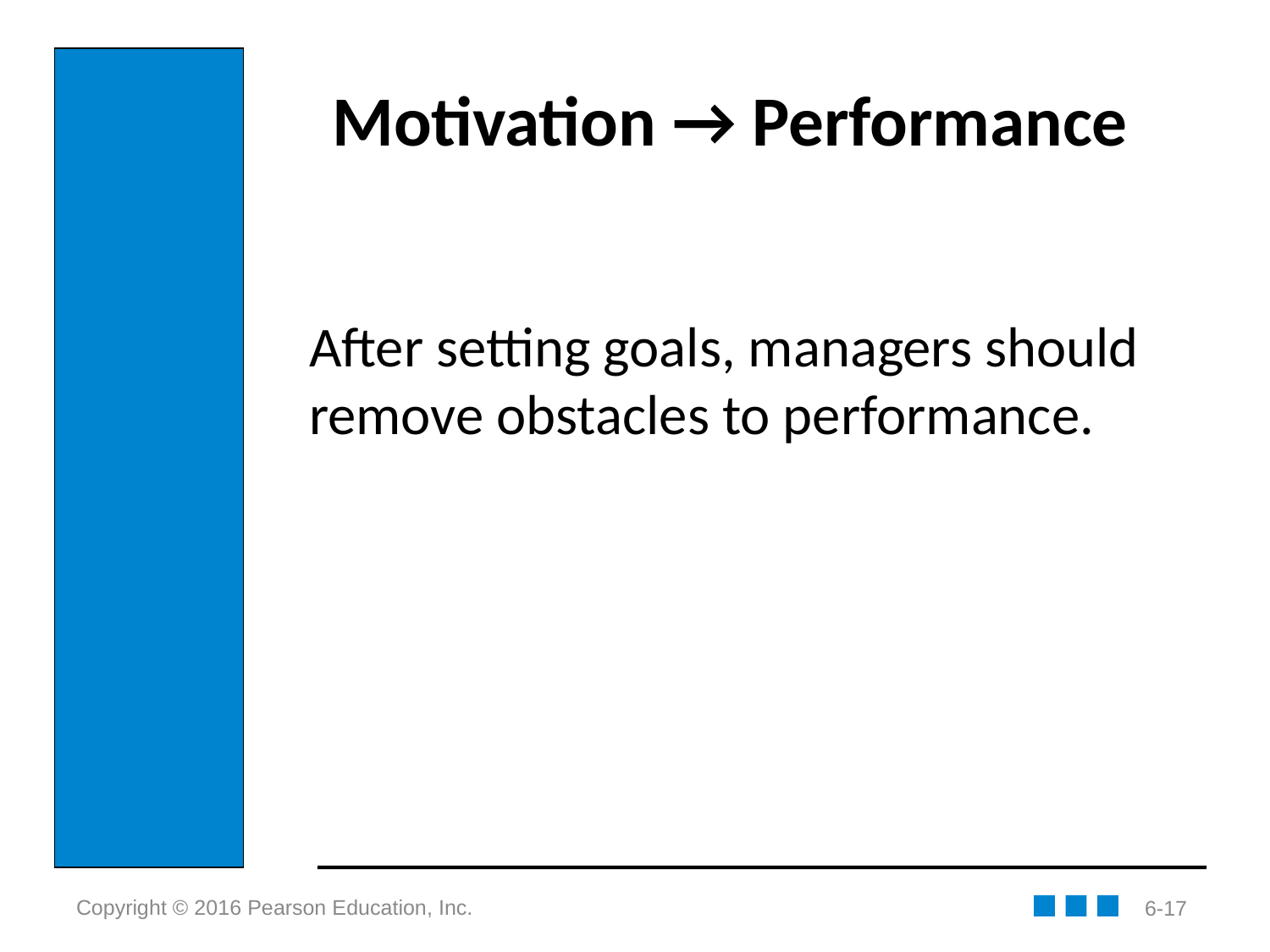

# Motivation → Performance

After setting goals, managers should remove obstacles to performance.

6-17
Copyright © 2016 Pearson Education, Inc.